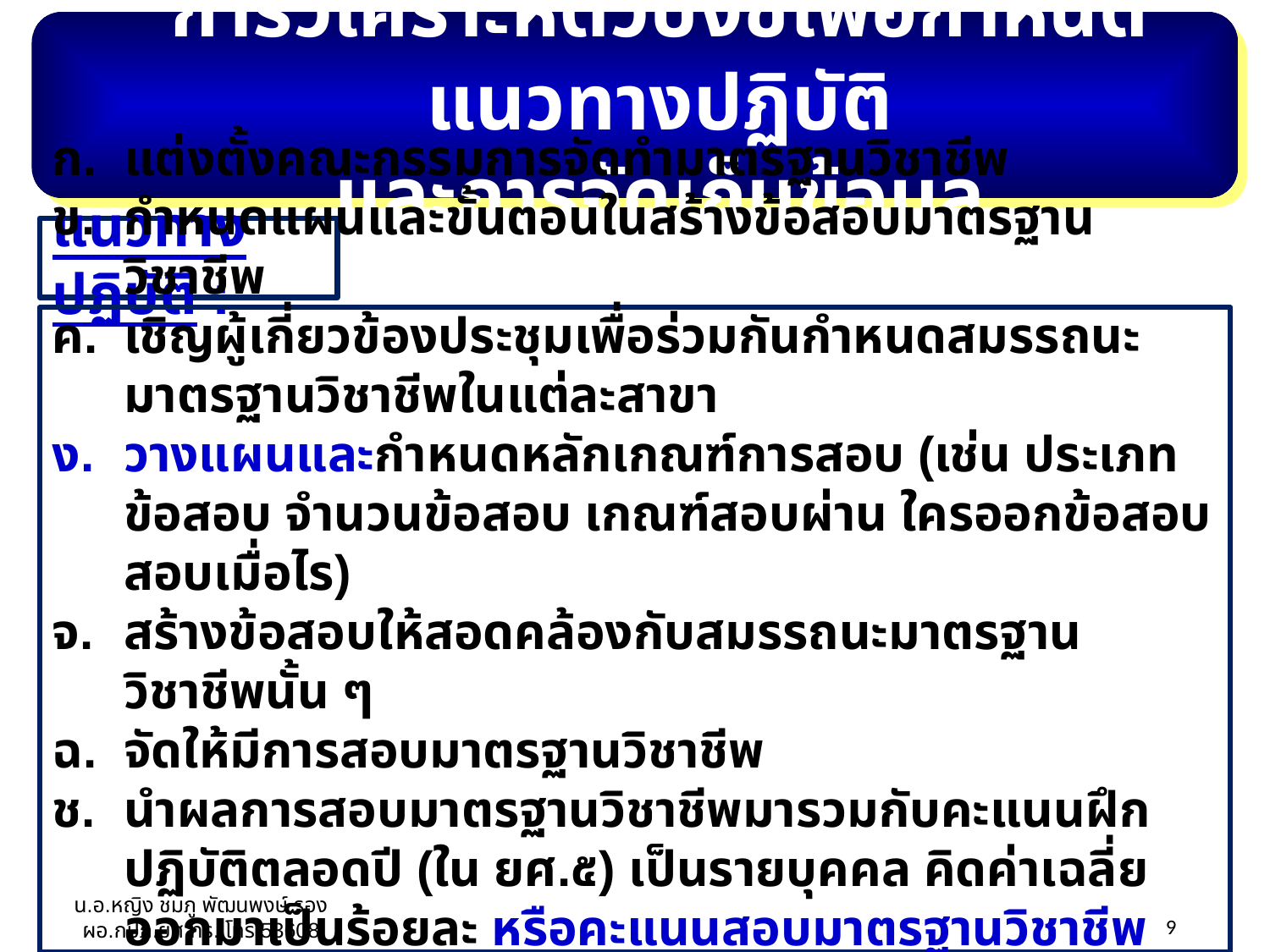

การวิเคราะห์ตัวบ่งชี้เพื่อกำหนดแนวทางปฏิบัติ
และการจัดเก็บข้อมูล
แนวทางปฏิบัติ :
แต่งตั้งคณะกรรมการจัดทำมาตรฐานวิชาชีพ
กำหนดแผนและขั้นตอนในสร้างข้อสอบมาตรฐานวิชาชีพ
เชิญผู้เกี่ยวข้องประชุมเพื่อร่วมกันกำหนดสมรรถนะมาตรฐานวิชาชีพในแต่ละสาขา
วางแผนและกำหนดหลักเกณฑ์การสอบ (เช่น ประเภทข้อสอบ จำนวนข้อสอบ เกณฑ์สอบผ่าน ใครออกข้อสอบ สอบเมื่อไร)
สร้างข้อสอบให้สอดคล้องกับสมรรถนะมาตรฐานวิชาชีพนั้น ๆ
จัดให้มีการสอบมาตรฐานวิชาชีพ
นำผลการสอบมาตรฐานวิชาชีพมารวมกับคะแนนฝึกปฏิบัติตลอดปี (ใน ยศ.๕) เป็นรายบุคคล คิดค่าเฉลี่ยออกมาเป็นร้อยละ หรือคะแนนสอบมาตรฐานวิชาชีพจากหน่วยงานกลาง
รายงานผลการสอบและสรุปผลผู้ที่สอบผ่านข้อสอบมาตรฐานวิชาชีพ
26/03/55
น.อ.หญิง ชมภู พัฒนพงษ์ รอง ผอ.กปภ.ยศ.ทร. โทร 53608
9